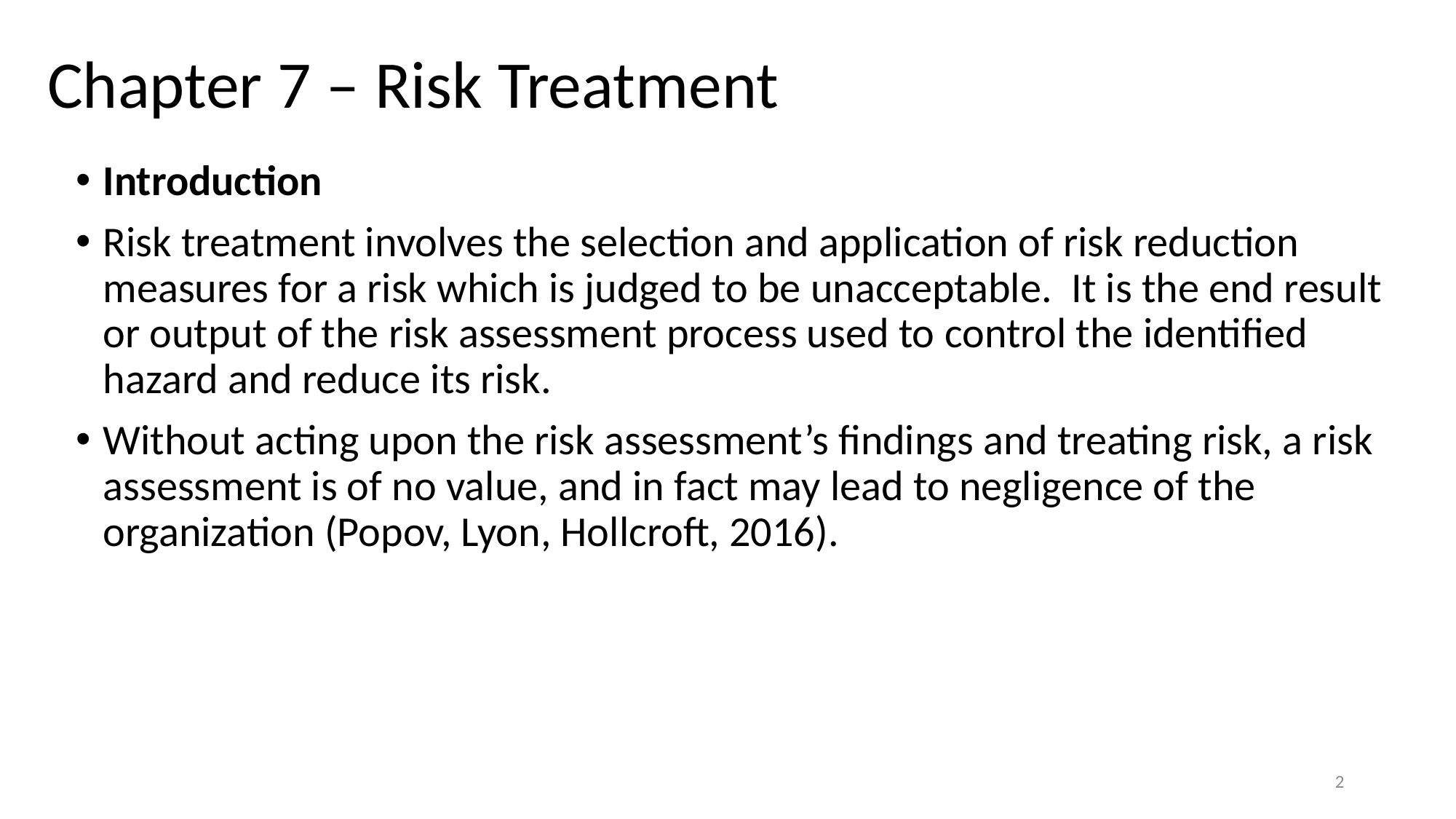

# Chapter 7 – Risk Treatment
Introduction
Risk treatment involves the selection and application of risk reduction measures for a risk which is judged to be unacceptable.  It is the end result or output of the risk assessment process used to control the identified hazard and reduce its risk.
Without acting upon the risk assessment’s findings and treating risk, a risk assessment is of no value, and in fact may lead to negligence of the organization (Popov, Lyon, Hollcroft, 2016).
2